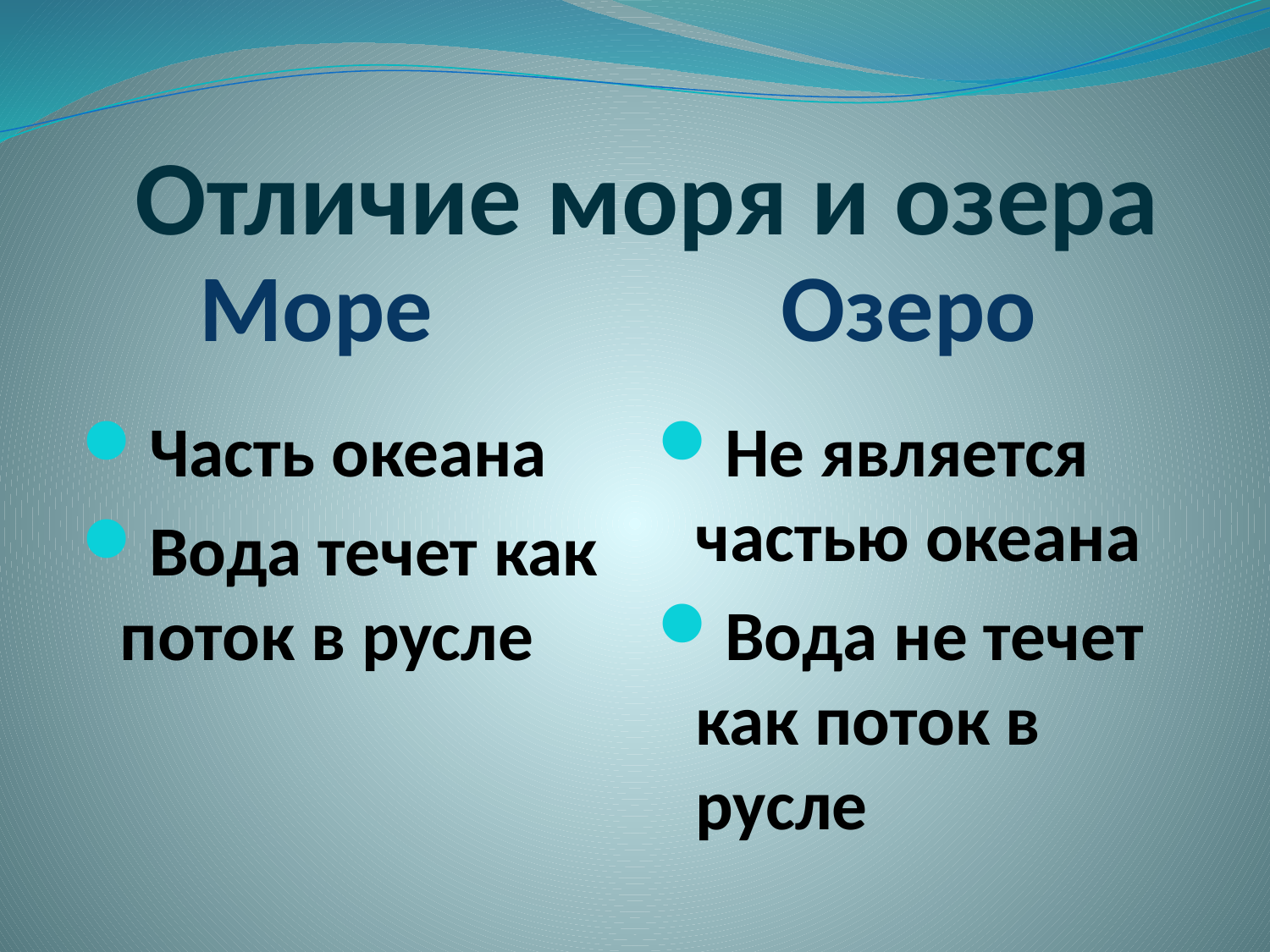

# Отличие моря и озера
      Море
      Озеро
Часть океана
Вода течет как поток в русле
Не является частью океана
Вода не течет как поток в русле